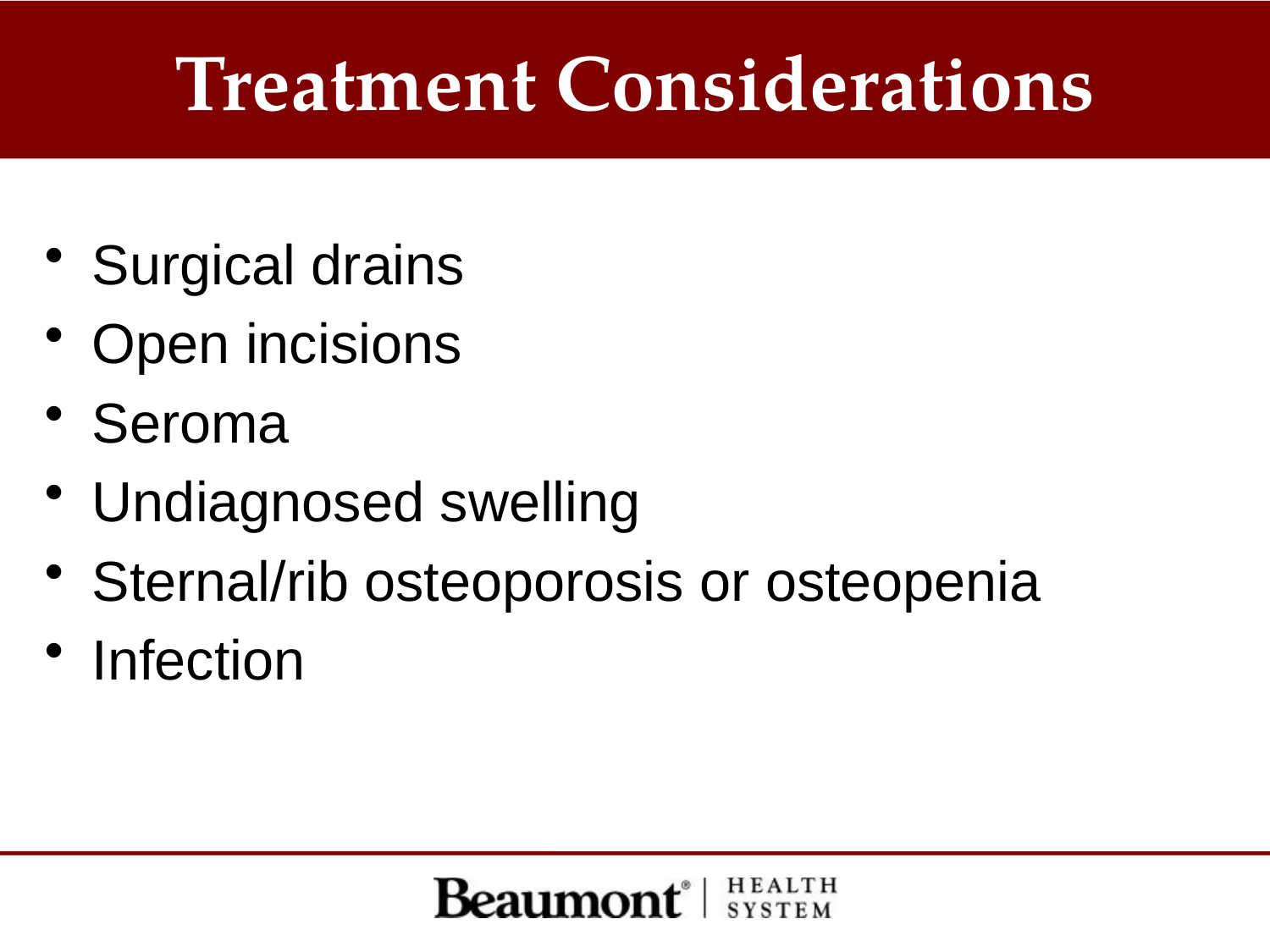

# Treatment Considerations
Surgical drains
Open incisions
Seroma
Undiagnosed swelling
Sternal/rib osteoporosis or osteopenia
Infection